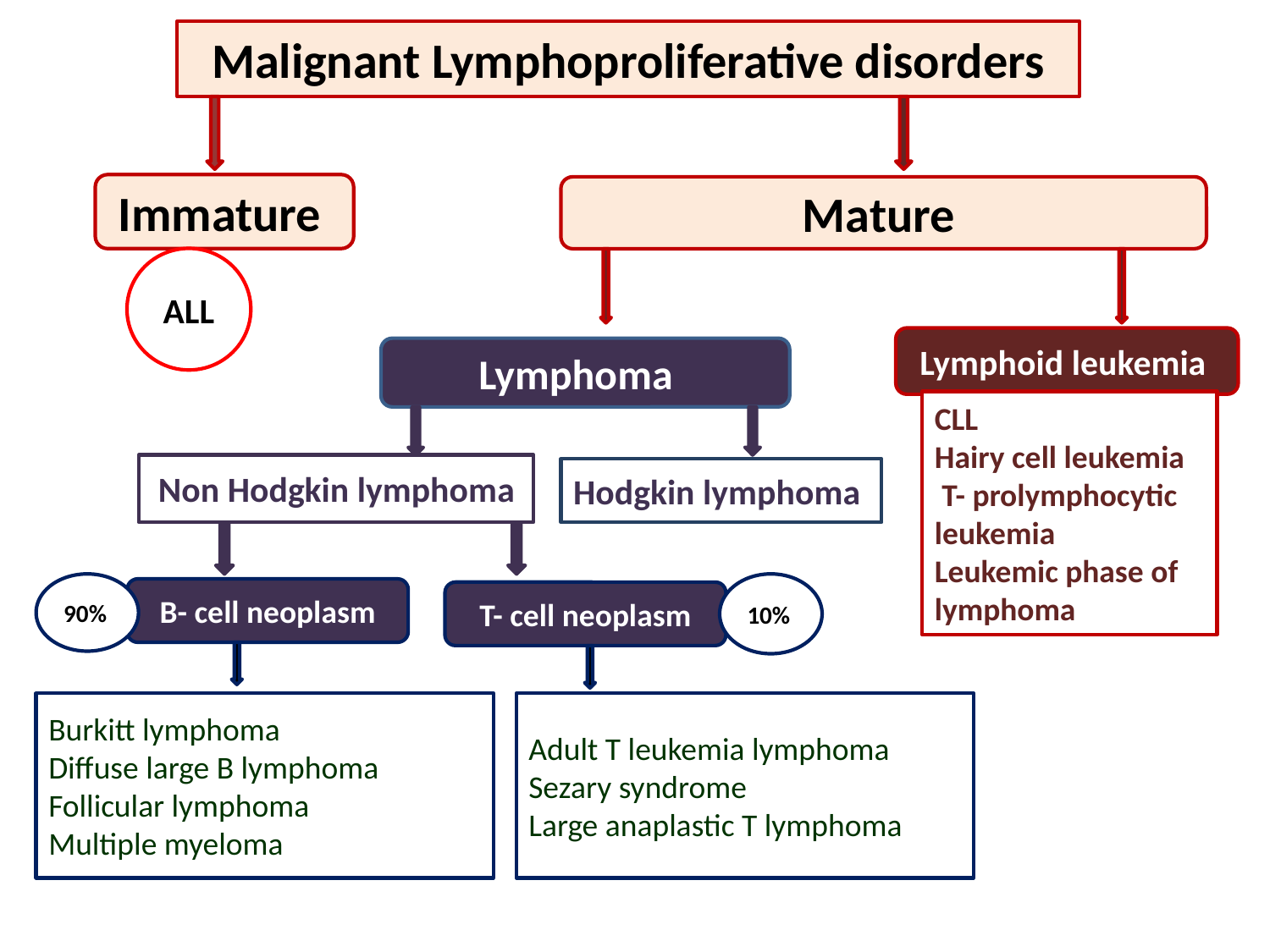

Malignant Lymphoproliferative disorders

Immature
Mature
ALL

Lymphoid leukemia
Lymphoma
CLL
Hairy cell leukemia
 T- prolymphocytic leukemia
Leukemic phase of lymphoma

 Non Hodgkin lymphoma
Hodgkin lymphoma

90%
10%
B- cell neoplasm
T- cell neoplasm

Burkitt lymphoma
Diffuse large B lymphoma
Follicular lymphoma
Multiple myeloma
Adult T leukemia lymphoma
Sezary syndrome
Large anaplastic T lymphoma